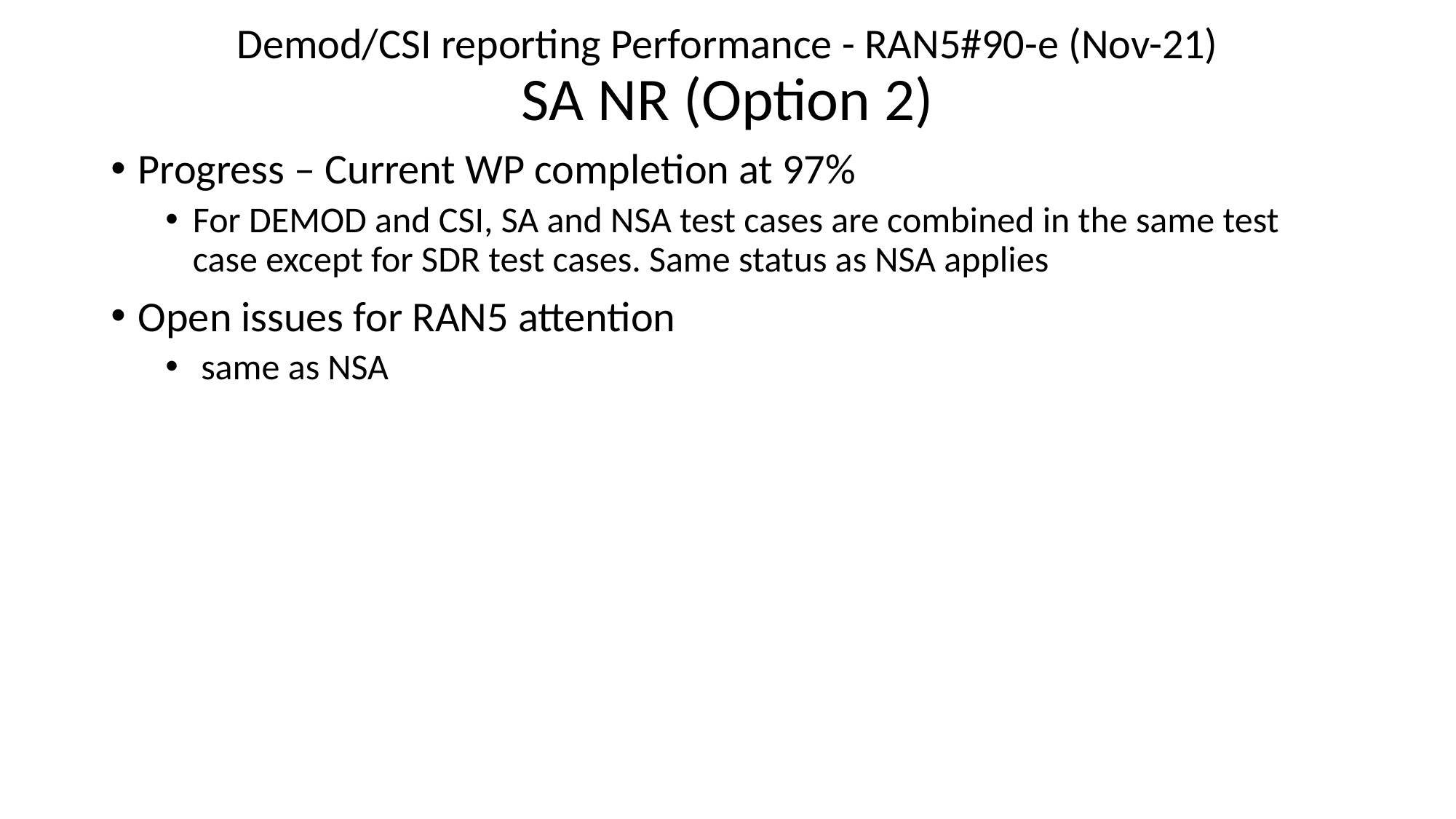

# Demod/CSI reporting Performance - RAN5#90-e (Nov-21) SA NR (Option 2)
Progress – Current WP completion at 97%
For DEMOD and CSI, SA and NSA test cases are combined in the same test case except for SDR test cases. Same status as NSA applies
Open issues for RAN5 attention
 same as NSA